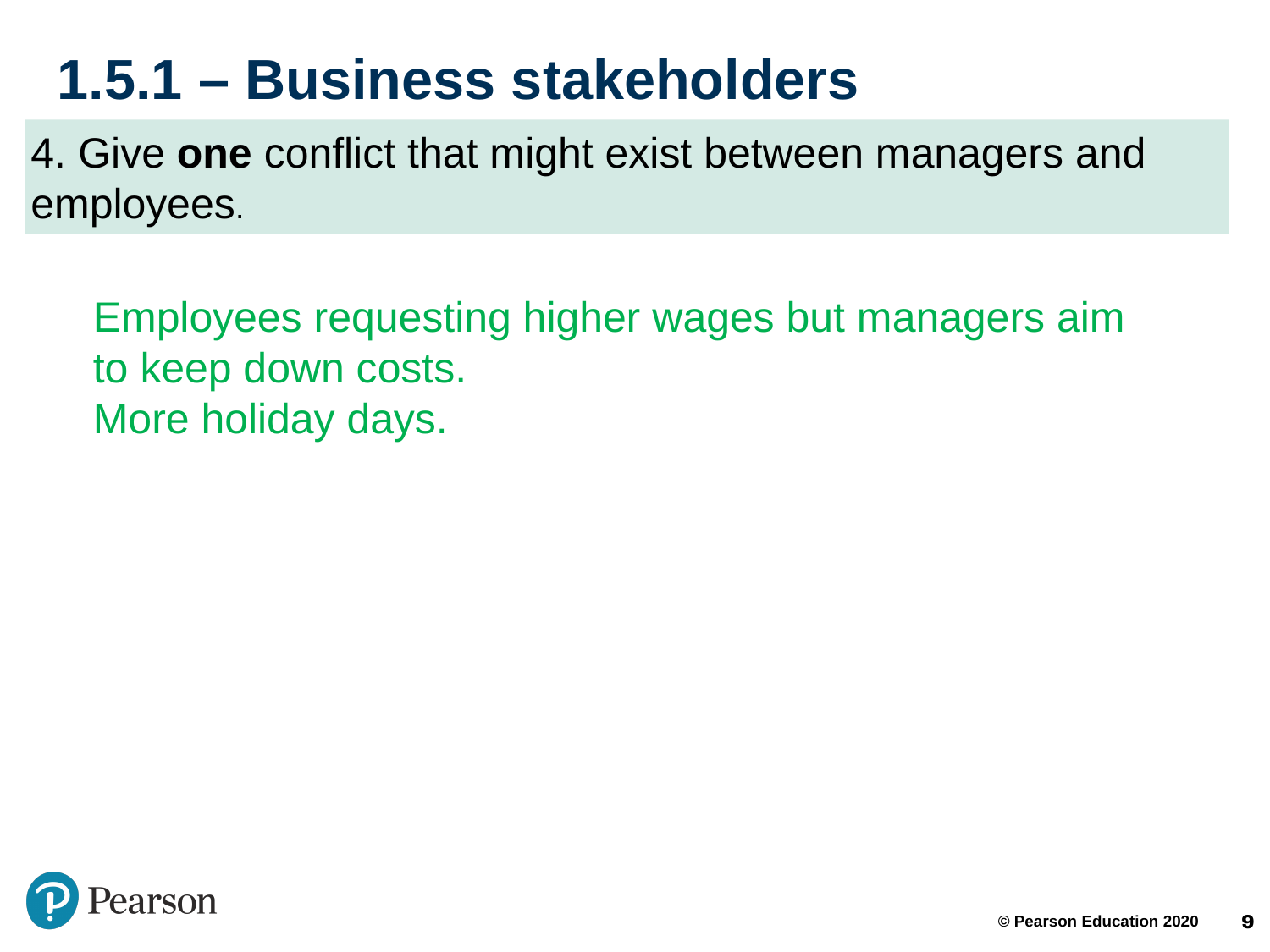

# 1.5.1 – Business stakeholders
4. Give one conflict that might exist between managers and employees.
Employees requesting higher wages but managers aim to keep down costs.
More holiday days.

9